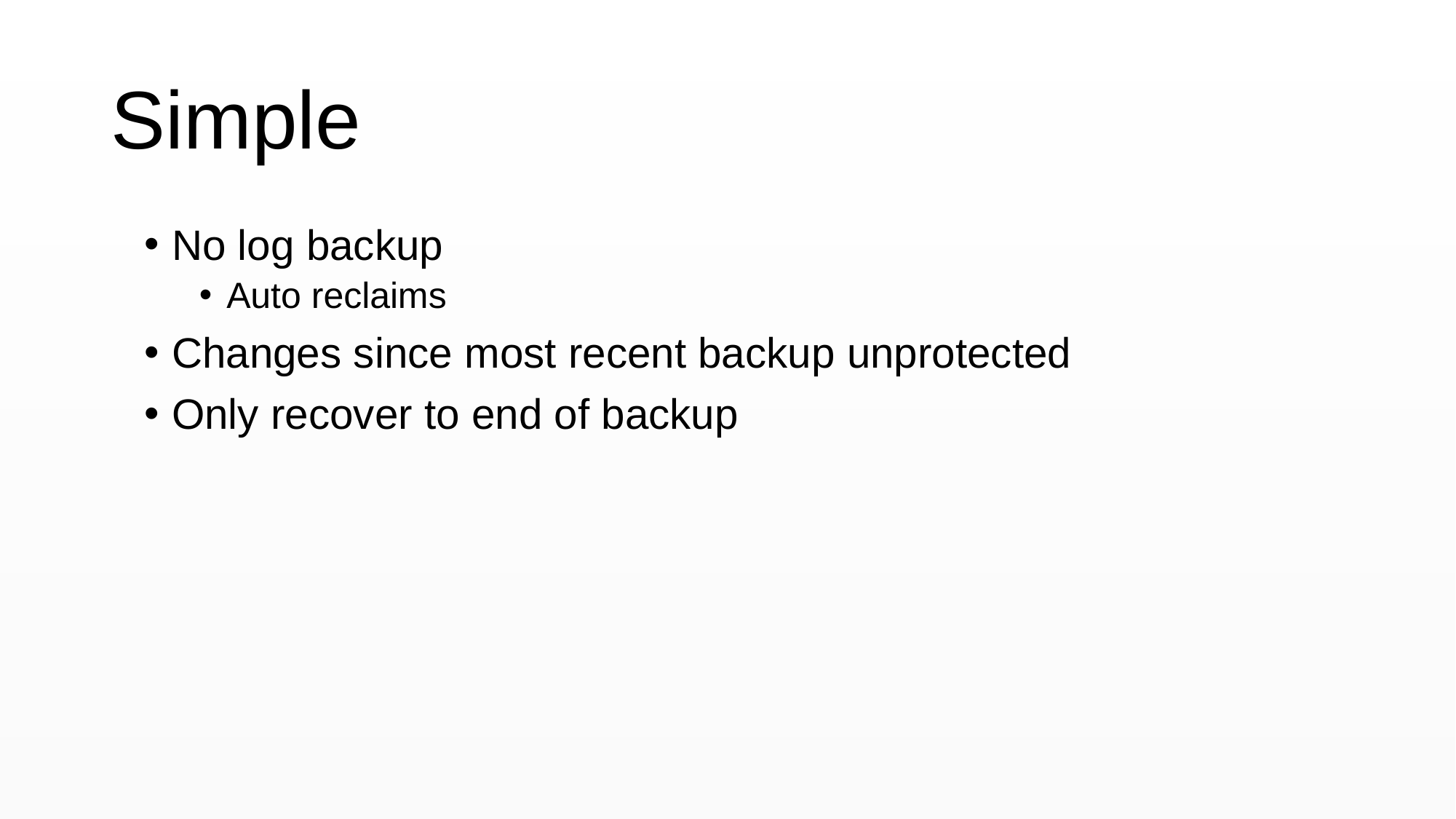

# Simple
No log backup
Auto reclaims
Changes since most recent backup unprotected
Only recover to end of backup